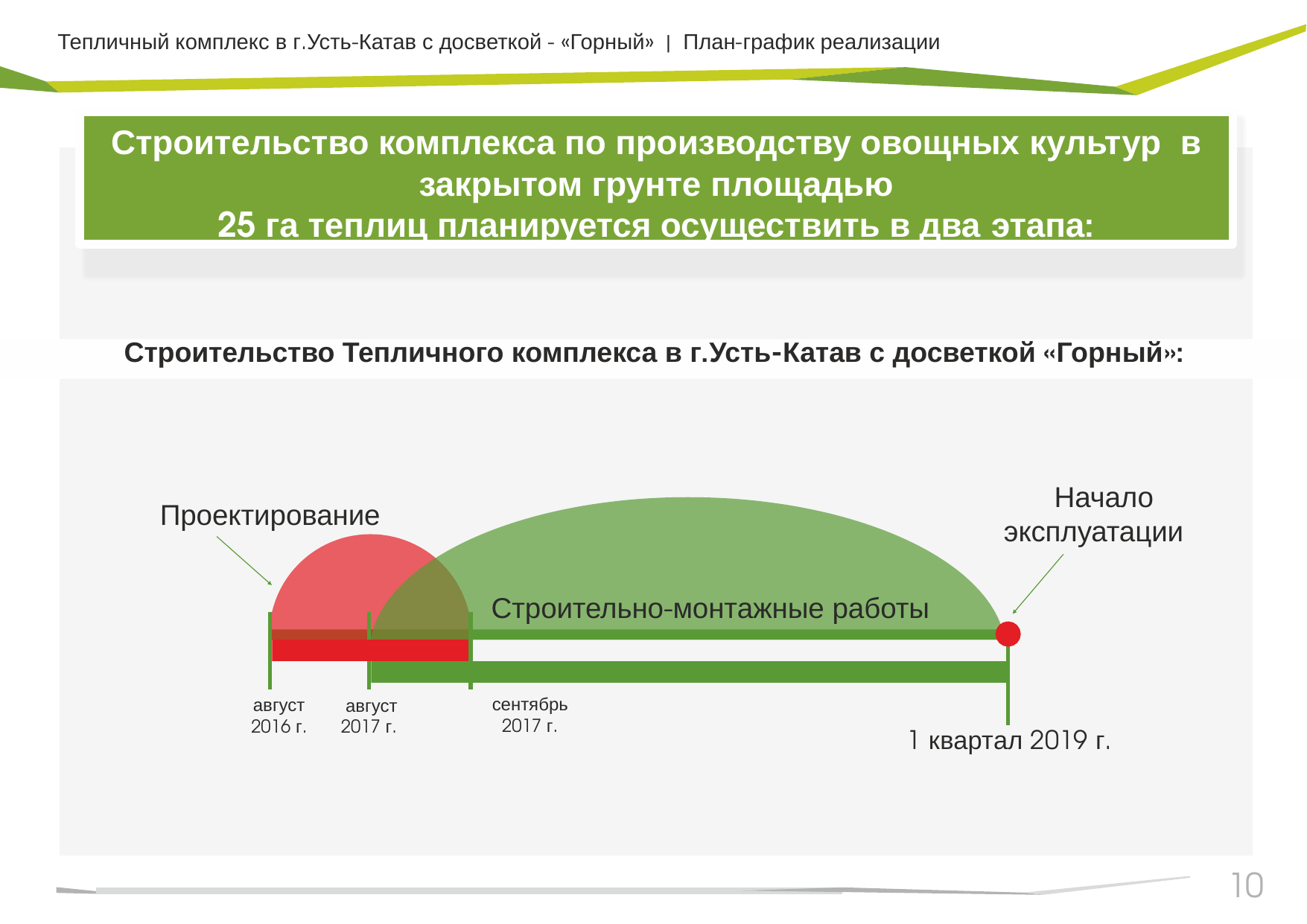

Тепличный комплекс в г.Усть-Катав с досветкой - «Горный»  |  План-график реализации

Строительство комплекса по производству овощных культур  в закрытом грунте площадью
25 га теплиц планируется осуществить в два этапа:

Строительство Тепличного комплекса в г.Усть-Катав с досветкой «Горный»:

Начало эксплуатации
Проектирование

Строительно-монтажные работы

сентябрь 2017 г.
август 2016 г.
август 2017 г.
1 квартал 2019 г.
10